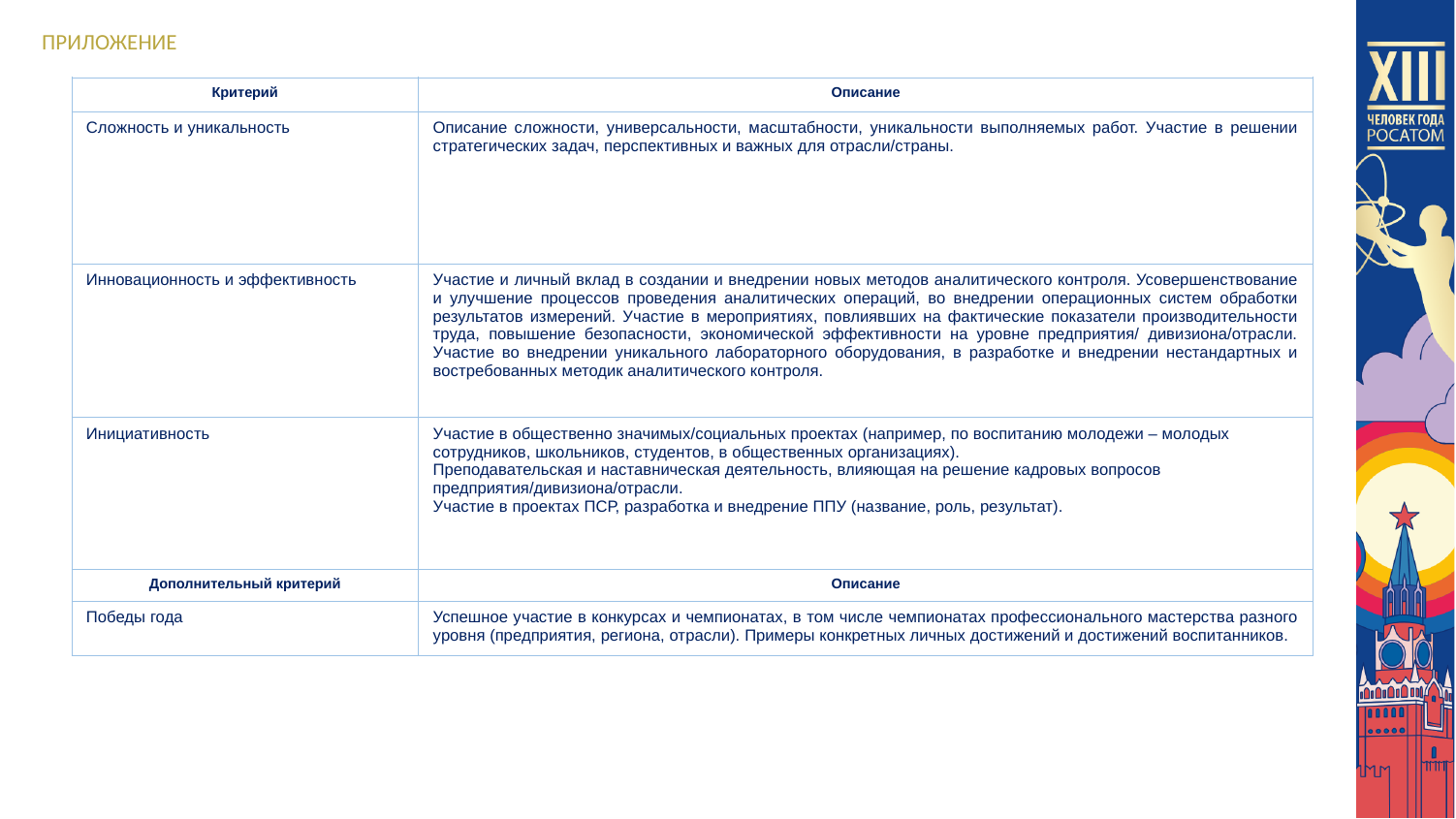

ПРИЛОЖЕНИЕ
| Критерий | Описание |
| --- | --- |
| Сложность и уникальность | Описание сложности, универсальности, масштабности, уникальности выполняемых работ. Участие в решении стратегических задач, перспективных и важных для отрасли/страны. |
| Инновационность и эффективность | Участие и личный вклад в создании и внедрении новых методов аналитического контроля. Усовершенствование и улучшение процессов проведения аналитических операций, во внедрении операционных систем обработки результатов измерений. Участие в мероприятиях, повлиявших на фактические показатели производительности труда, повышение безопасности, экономической эффективности на уровне предприятия/ дивизиона/отрасли. Участие во внедрении уникального лабораторного оборудования, в разработке и внедрении нестандартных и востребованных методик аналитического контроля. |
| Инициативность | Участие в общественно значимых/социальных проектах (например, по воспитанию молодежи – молодых сотрудников, школьников, студентов, в общественных организациях). Преподавательская и наставническая деятельность, влияющая на решение кадровых вопросов предприятия/дивизиона/отрасли. Участие в проектах ПСР, разработка и внедрение ППУ (название, роль, результат). |
| Дополнительный критерий | Описание |
| Победы года | Успешное участие в конкурсах и чемпионатах, в том числе чемпионатах профессионального мастерства разного уровня (предприятия, региона, отрасли). Примеры конкретных личных достижений и достижений воспитанников. |